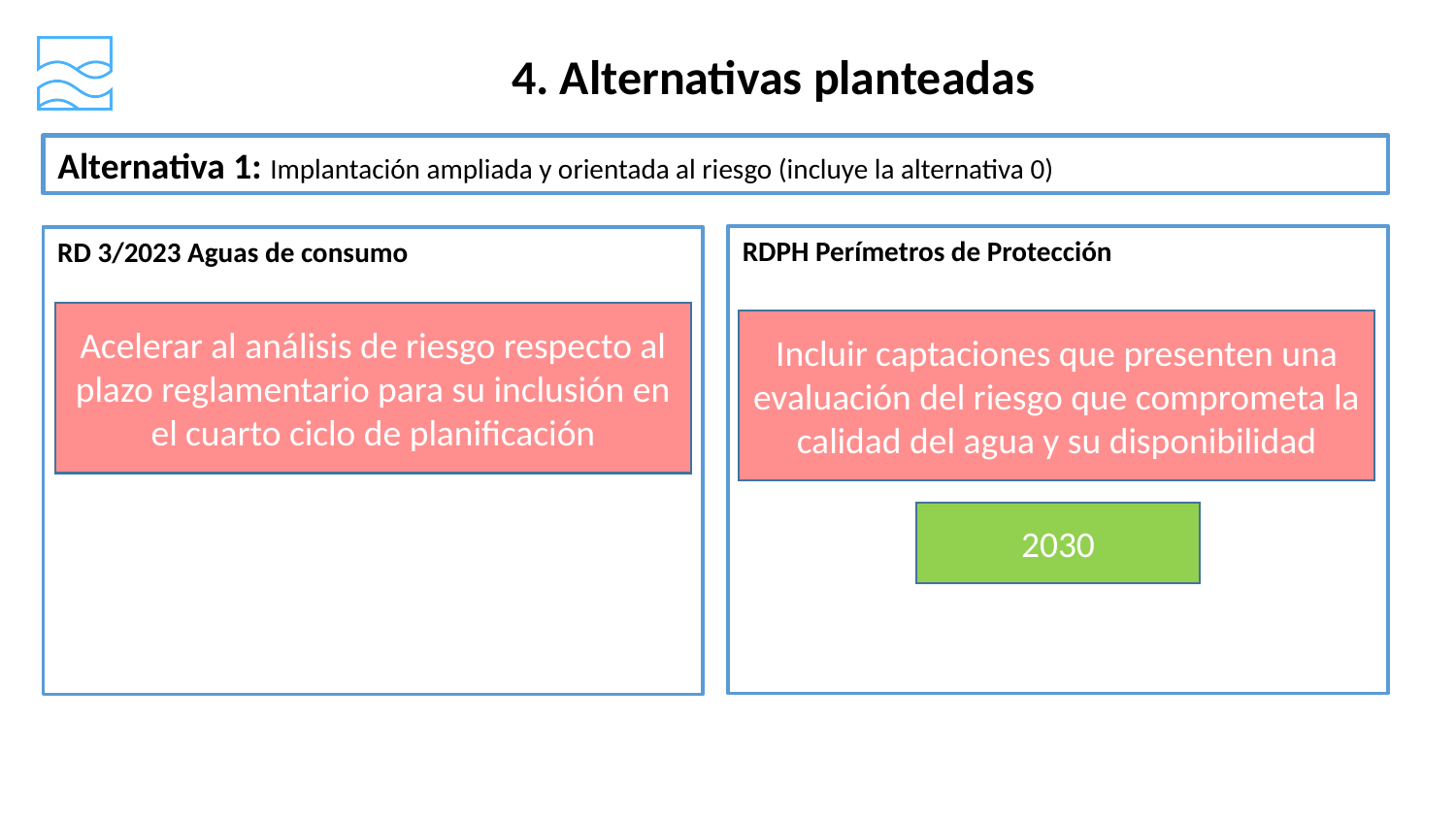

4. Alternativas planteadas
Alternativa 1: Implantación ampliada y orientada al riesgo (incluye la alternativa 0)
RDPH Perímetros de Protección

RD 3/2023 Aguas de consumo

Acelerar al análisis de riesgo respecto al plazo reglamentario para su inclusión en el cuarto ciclo de planificación
Incluir captaciones que presenten una evaluación del riesgo que comprometa la calidad del agua y su disponibilidad
2030